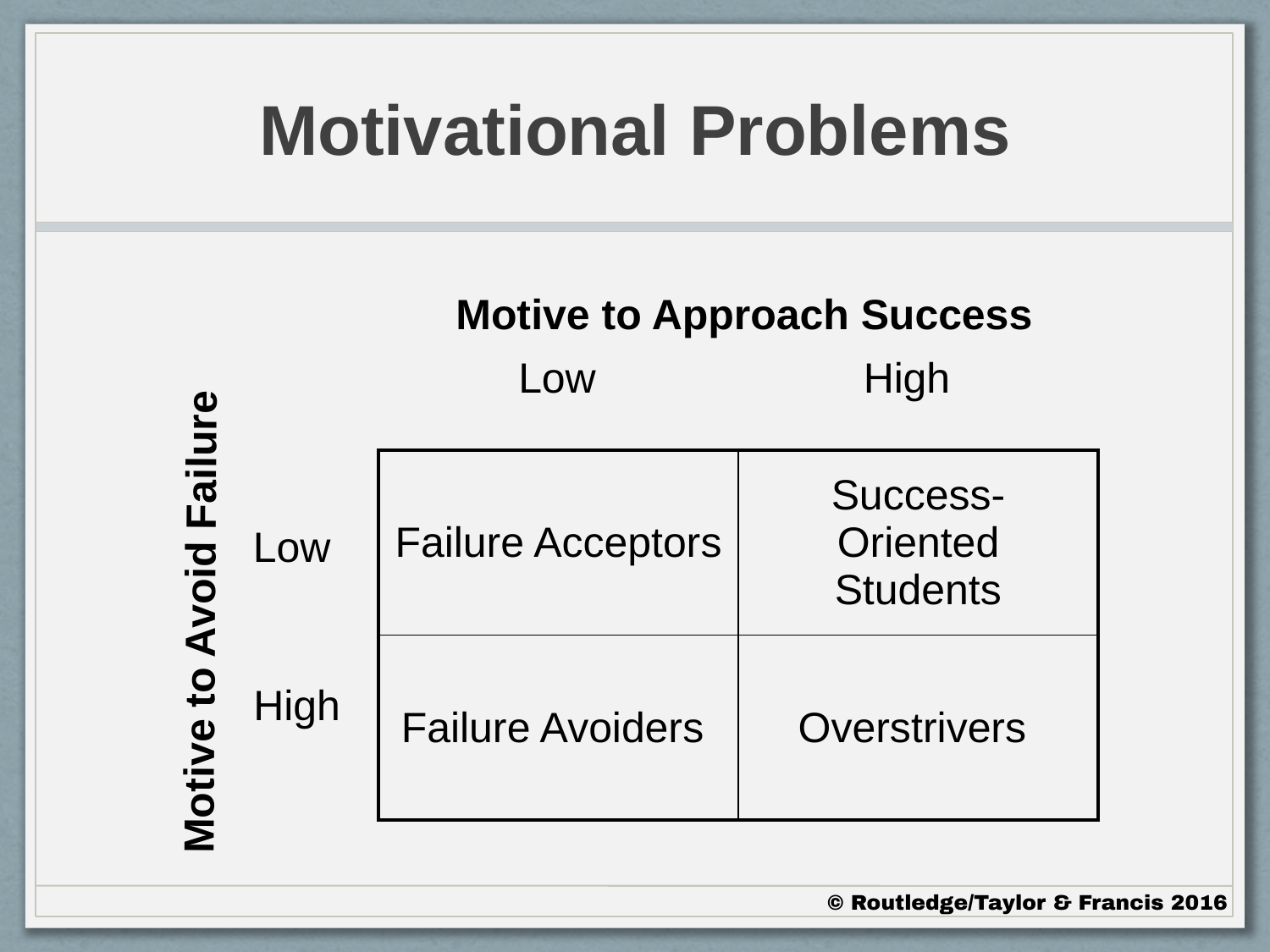

# Motivational Problems
Motive to Approach Success
Low
High
| Failure Acceptors | Success-Oriented Students |
| --- | --- |
| Failure Avoiders | Overstrivers |
Low
Motive to Avoid Failure
High
© Routledge/Taylor & Francis 2016